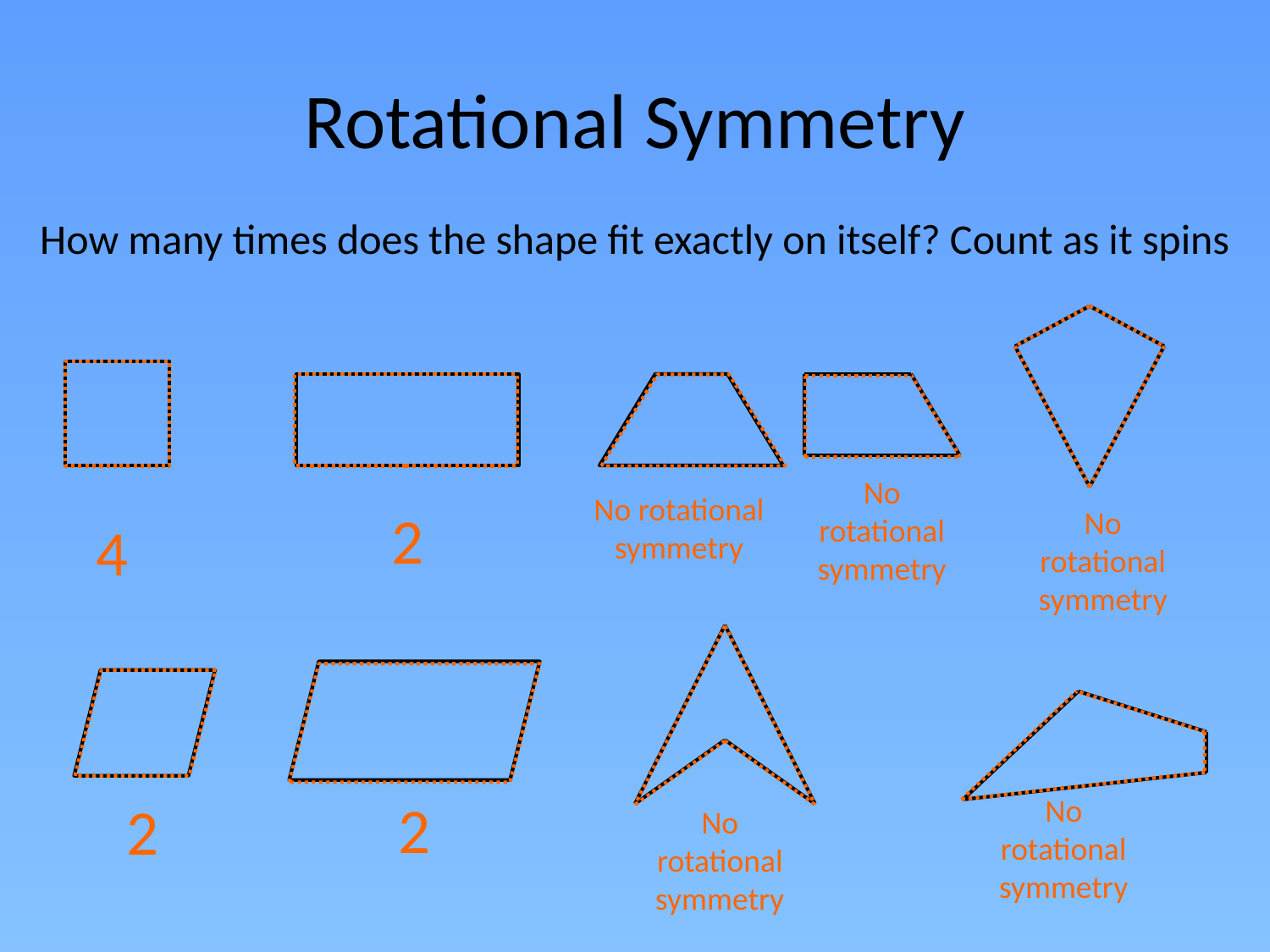

# Rotational Symmetry
How many times does the shape fit exactly on itself? Count as it spins

No rotational symmetry

No rotational symmetry
2
No rotational symmetry
4

2
No rotational symmetry
2
No rotational symmetry